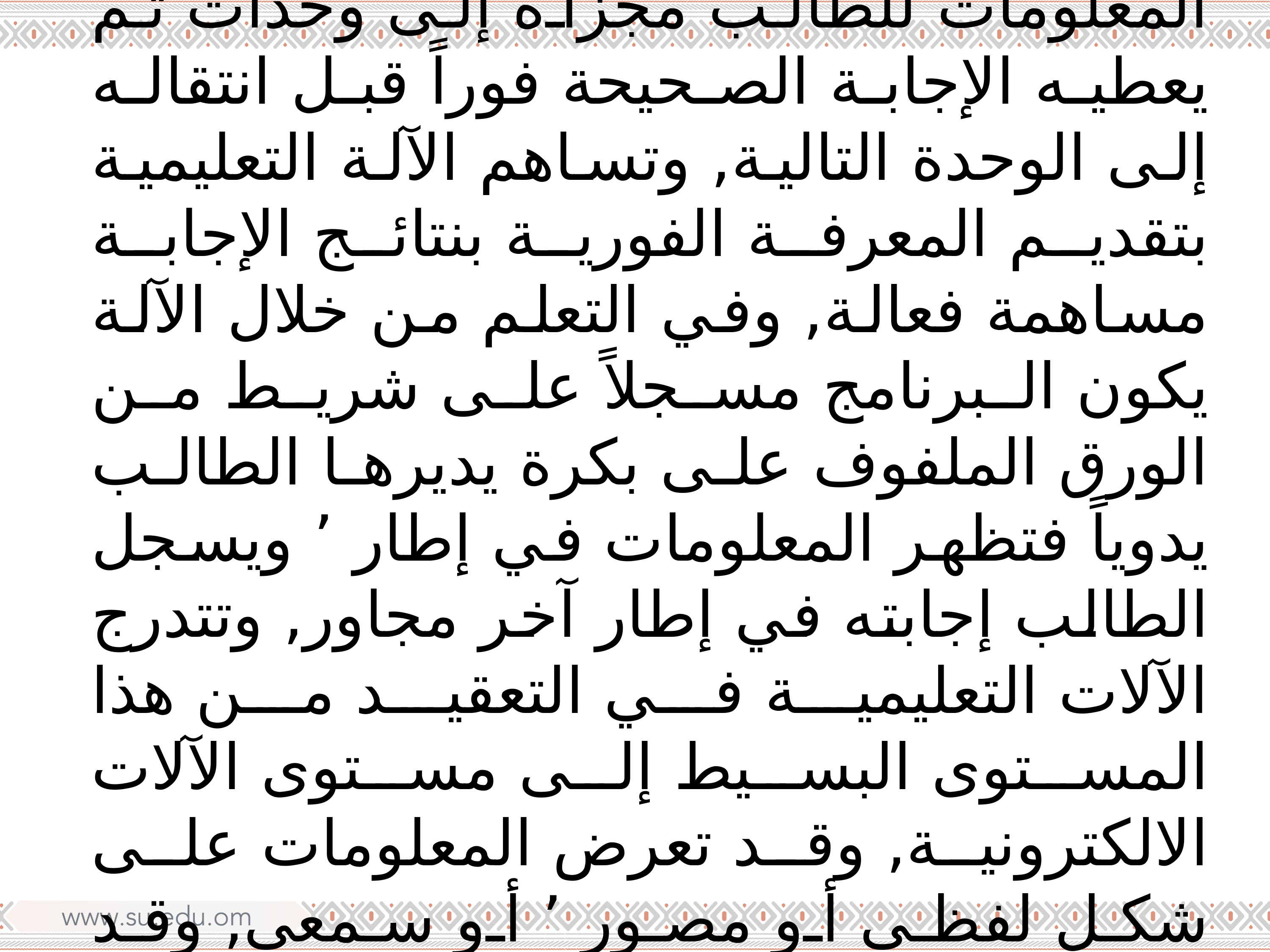

الآلة التعليمية:
فهي جهاز يحوي برنامجاً تعليمياً يعرض المعلومات للطالب مجزأة إلى وحدات ثم يعطيه الإجابة الصحيحة فوراً قبل انتقاله إلى الوحدة التالية, وتساهم الآلة التعليمية بتقديم المعرفة الفورية بنتائج الإجابة مساهمة فعالة, وفي التعلم من خلال الآلة يكون البرنامج مسجلاً على شريط من الورق الملفوف على بكرة يديرها الطالب يدوياً فتظهر المعلومات في إطار ’ ويسجل الطالب إجابته في إطار آخر مجاور, وتتدرج الآلات التعليمية في التعقيد من هذا المستوى البسيط إلى مستوى الآلات الالكترونية, وقد تعرض المعلومات على شكل لفظي أو مصور ’ أو سمعي, وقد يسجل الطالب إجابته كتابة أو بالضغط على أزرار.